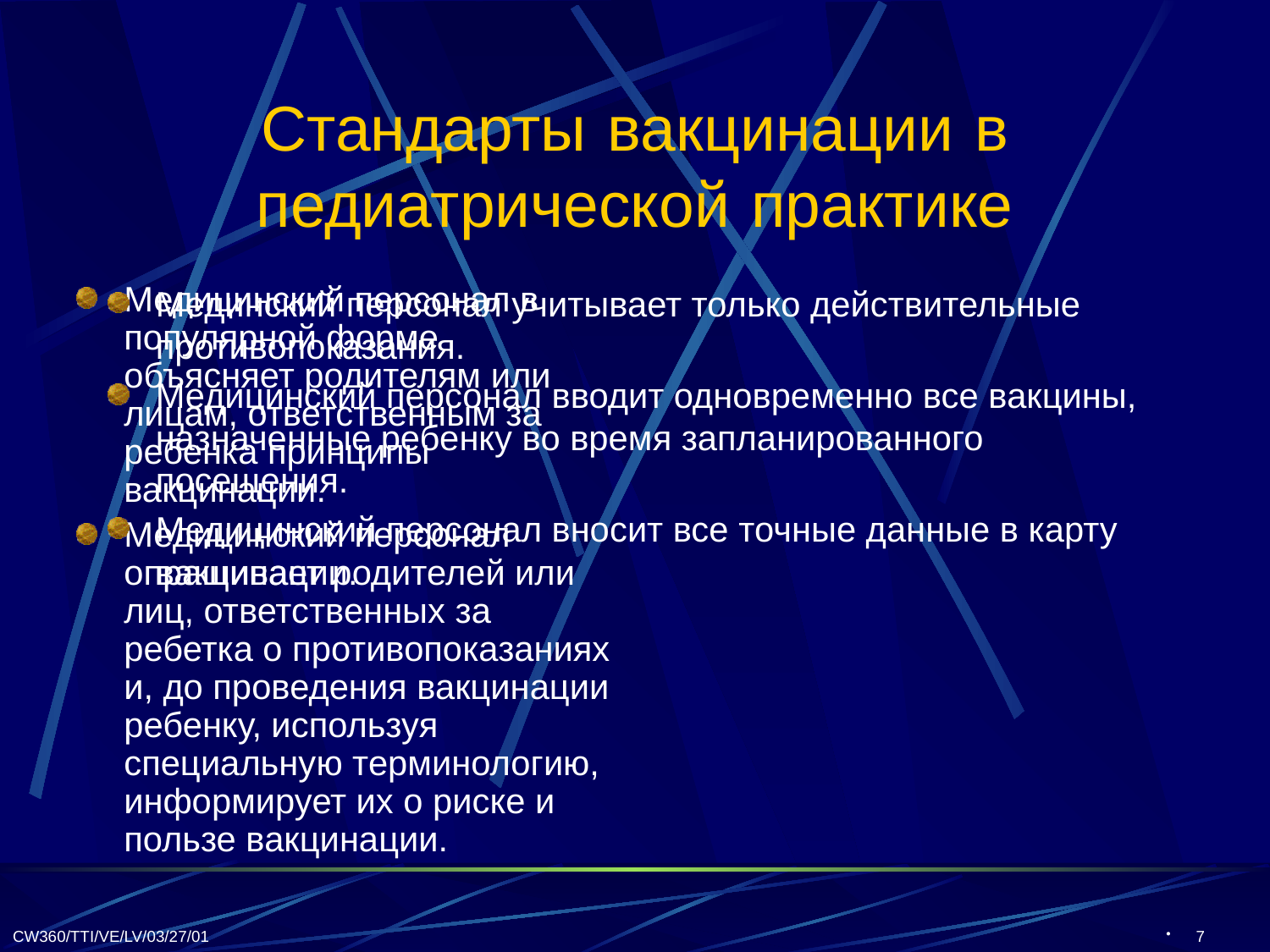

# Стандарты вакцинации в педиатрической практике
Медицинский персонал в популярной форме объясняет родителям или лицам, ответственным за ребенка принципы вакцинации.
Медицинский персонал опрашивает родителей или лиц, ответственных за ребетка о противопоказаниях и, до проведения вакцинации ребенку, используя специальную терминологию,  информирует их о риске и пользе вакцинации.
Мединский персонал учитывает только действительные противопоказания.
Медицинский персонал вводит одновременно все вакцины, назначенные ребенку во время запланированного посещения.
Медицинский персонал вносит все точные данные в карту вакцинации.
CW360/TTI/VE/LV/03/27/01